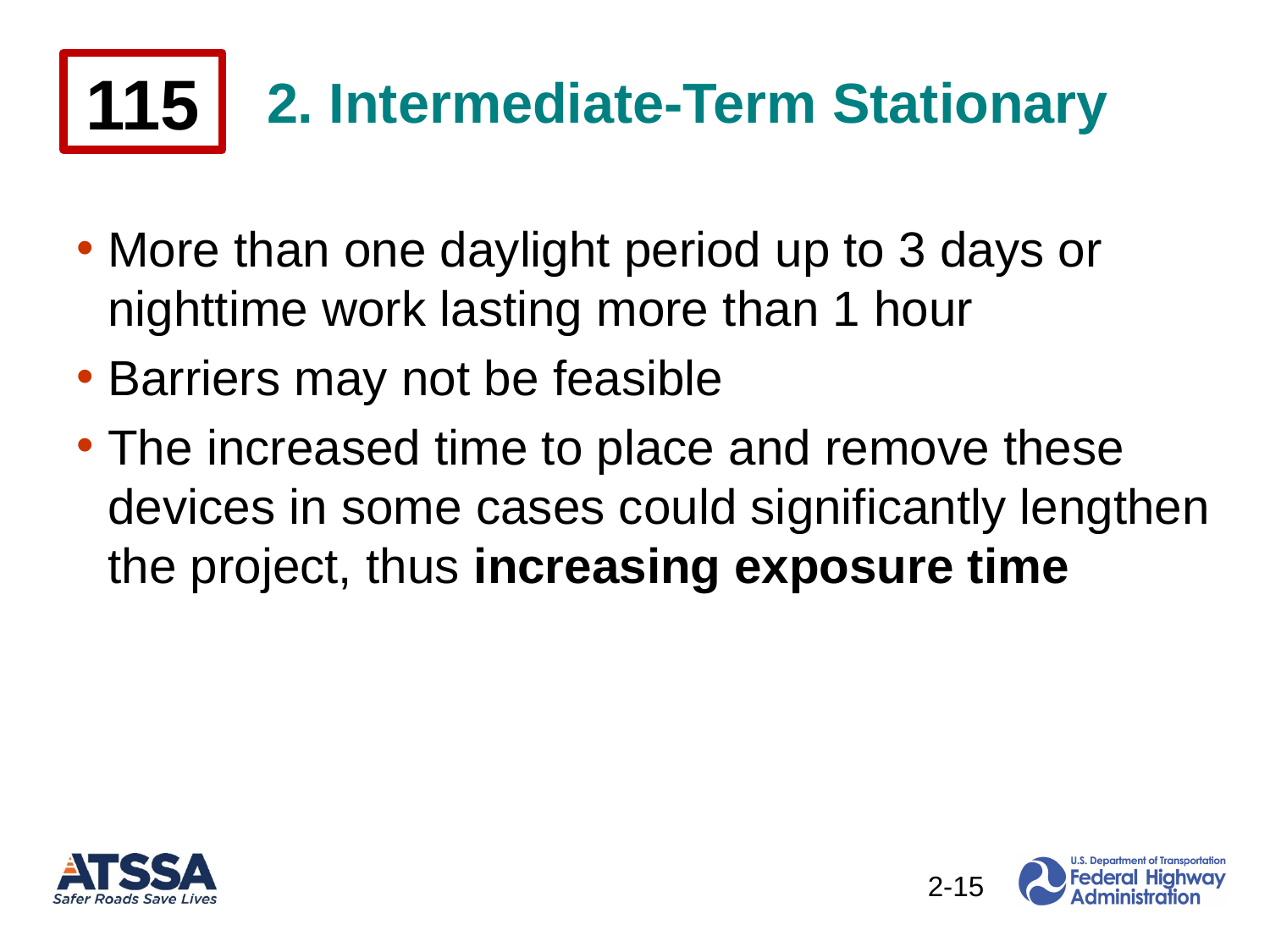

# 2. Intermediate-Term Stationary
115
More than one daylight period up to 3 days or nighttime work lasting more than 1 hour
Barriers may not be feasible
The increased time to place and remove these devices in some cases could significantly lengthen the project, thus increasing exposure time